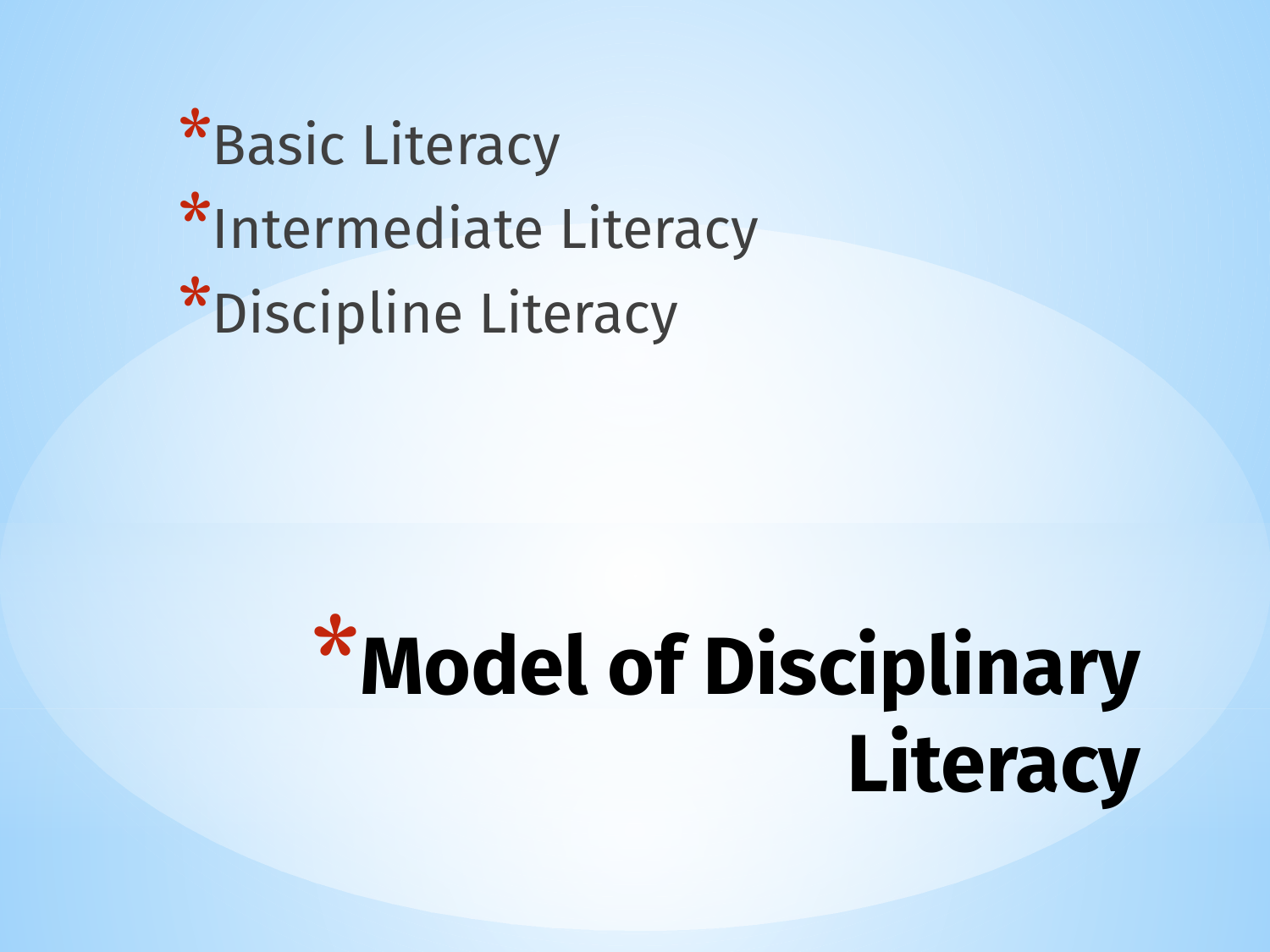

Basic Literacy
Intermediate Literacy
Discipline Literacy
# Model of Disciplinary Literacy